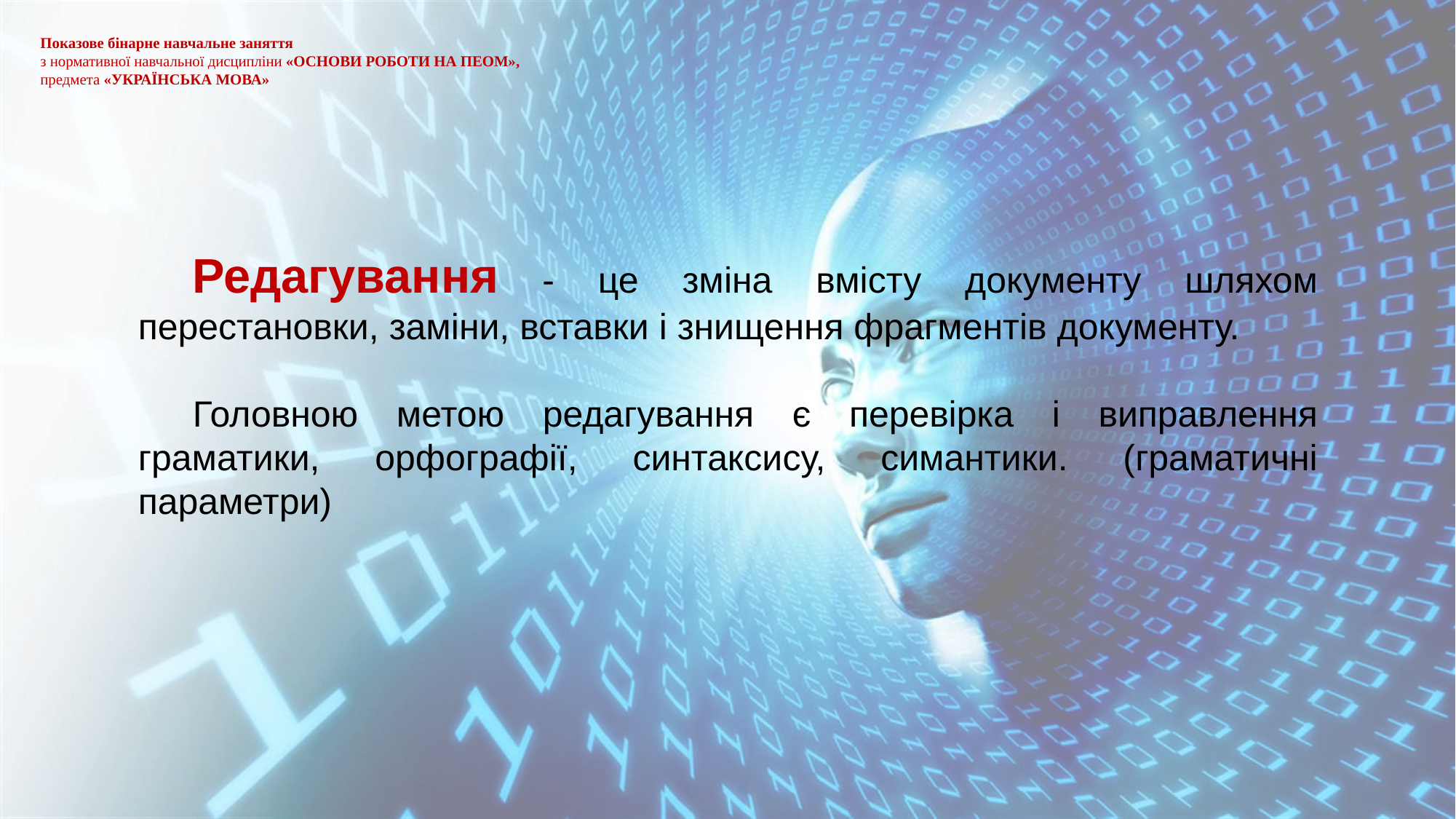

Показове бінарне навчальне заняття
з нормативної навчальної дисципліни «ОСНОВИ РОБОТИ НА ПЕОМ»,
предмета «Українська мова»
Редагування - це зміна вмісту документу шляхом перестановки, заміни, вставки і знищення фрагментів документу.

Головною метою редагування є перевірка і виправлення граматики, орфографії, синтаксису, симантики. (граматичні параметри)